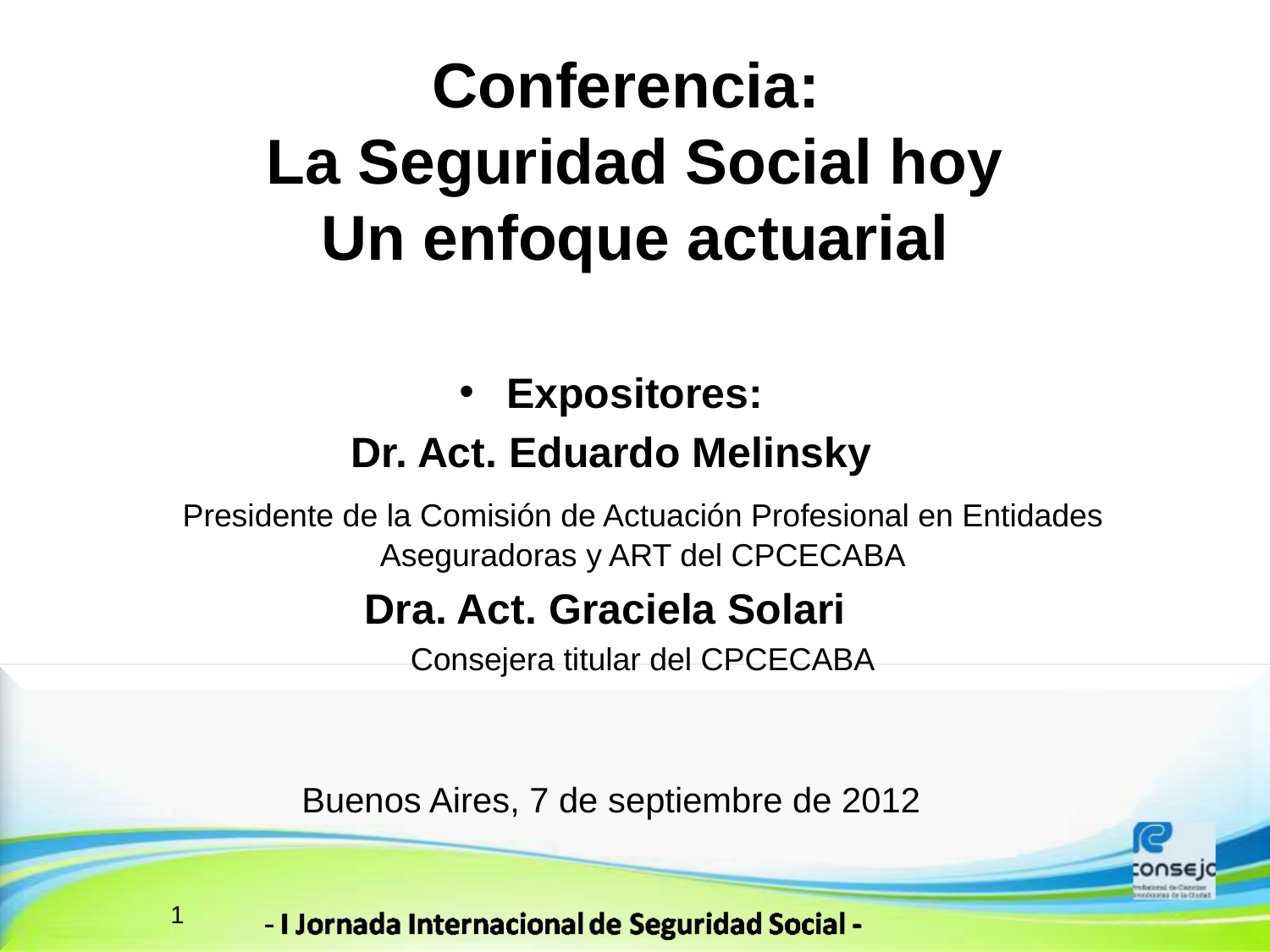

# Conferencia: La Seguridad Social hoy Un enfoque actuarial
Expositores:
Dr. Act. Eduardo Melinsky
	Presidente de la Comisión de Actuación Profesional en Entidades Aseguradoras y ART del CPCECABA
Dra. Act. Graciela Solari
	Consejera titular del CPCECABA

Buenos Aires, 7 de septiembre de 2012
1